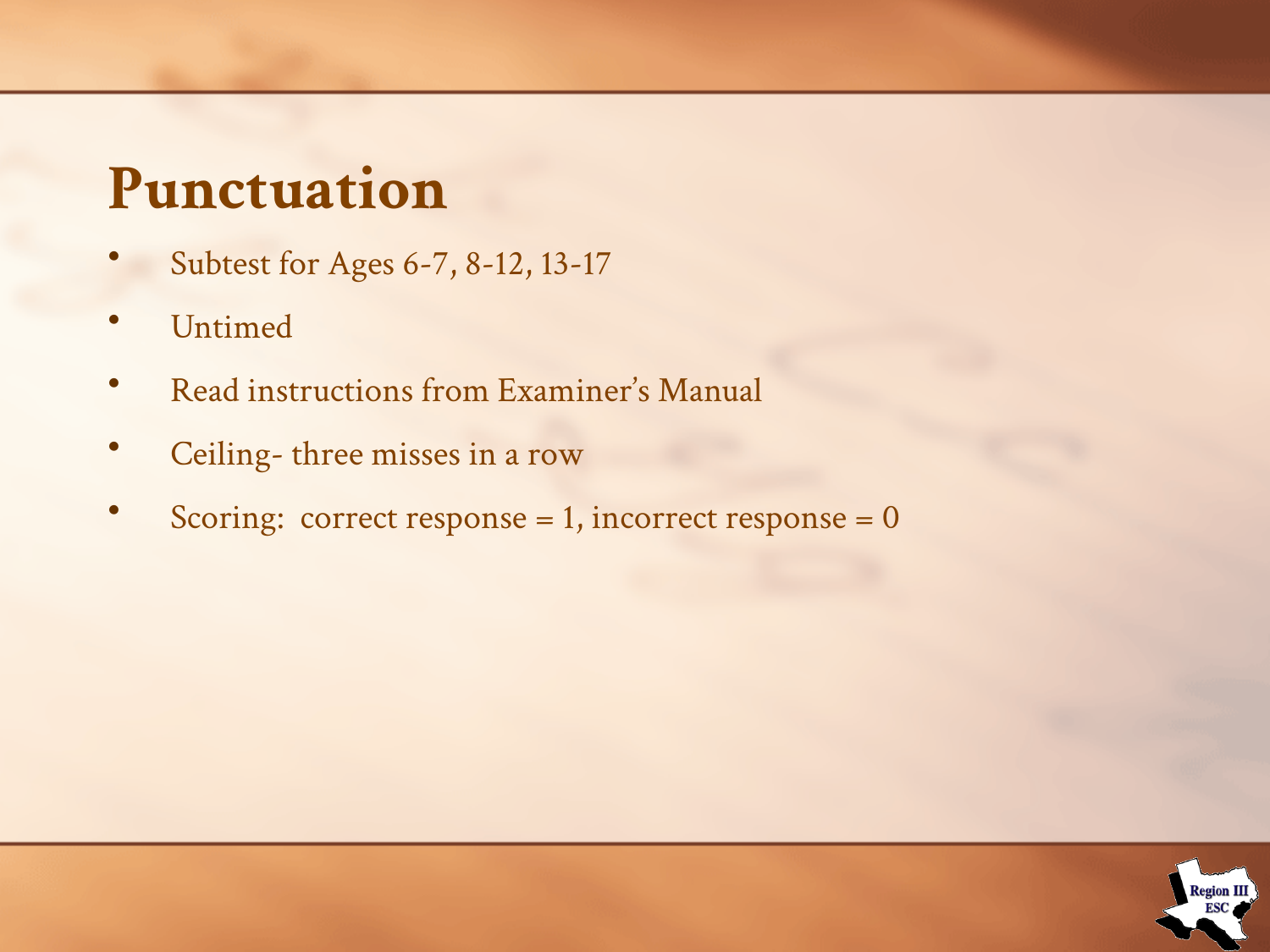

# Punctuation
Subtest for Ages 6-7, 8-12, 13-17
Untimed
Read instructions from Examiner’s Manual
Ceiling- three misses in a row
Scoring:  correct response = 1, incorrect response = 0